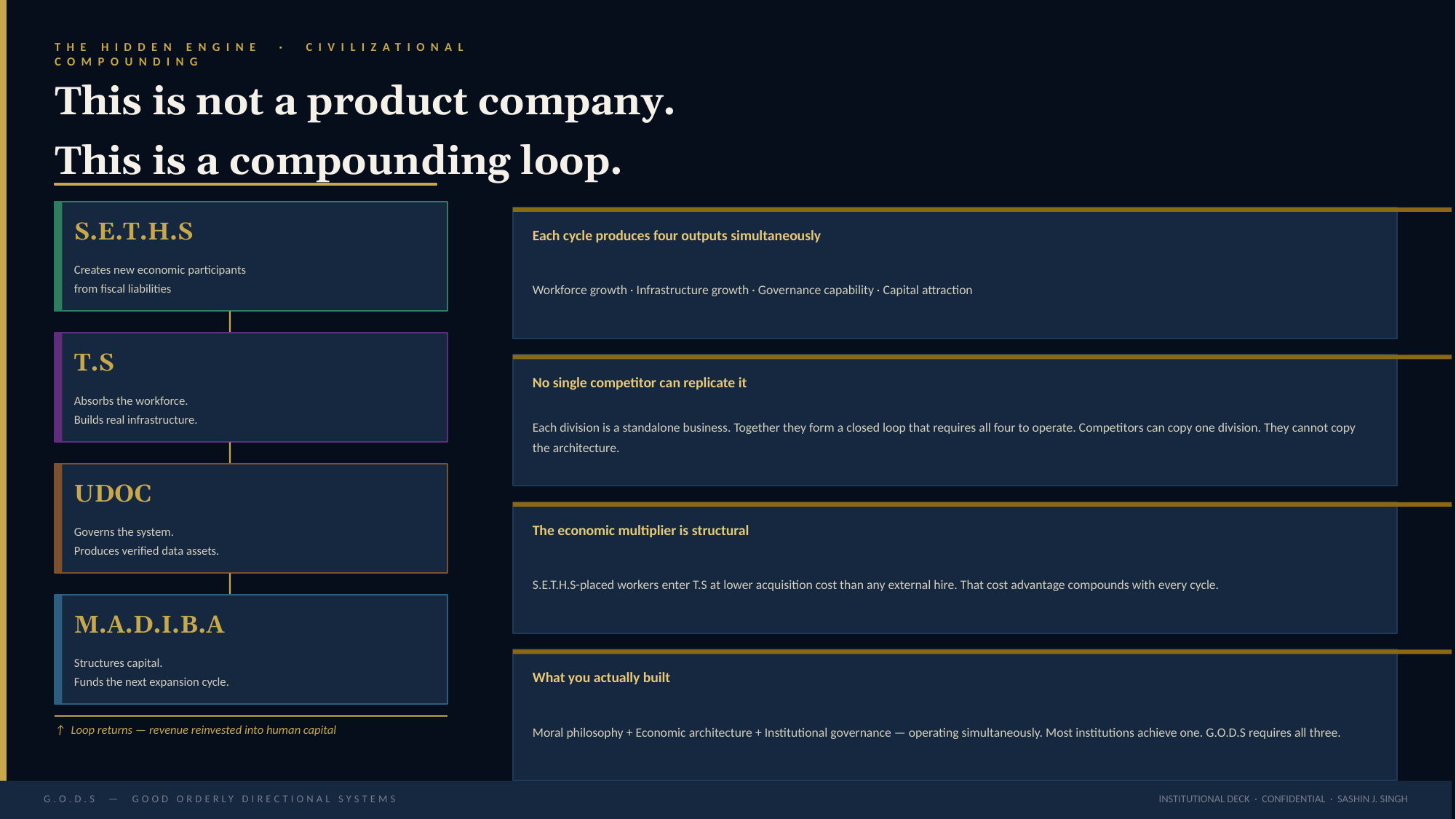

THE HIDDEN ENGINE  ·  CIVILIZATIONAL COMPOUNDING
This is not a product company.
This is a compounding loop.

S.E.T.H.S
Each cycle produces four outputs simultaneously
Creates new economic participants
from fiscal liabilities
Workforce growth · Infrastructure growth · Governance capability · Capital attraction

▼

T.S

No single competitor can replicate it
Absorbs the workforce.
Builds real infrastructure.
Each division is a standalone business. Together they form a closed loop that requires all four to operate. Competitors can copy one division. They cannot copy the architecture.

▼

UDOC

Governs the system.
Produces verified data assets.
The economic multiplier is structural
S.E.T.H.S-placed workers enter T.S at lower acquisition cost than any external hire. That cost advantage compounds with every cycle.

▼

M.A.D.I.B.A
Structures capital.
Funds the next expansion cycle.

What you actually built
Moral philosophy + Economic architecture + Institutional governance — operating simultaneously. Most institutions achieve one. G.O.D.S requires all three.

↑  Loop returns — revenue reinvested into human capital

INSTITUTIONAL DECK  ·  CONFIDENTIAL  ·  SASHIN J. SINGH
G.O.D.S  —  GOOD ORDERLY DIRECTIONAL SYSTEMS